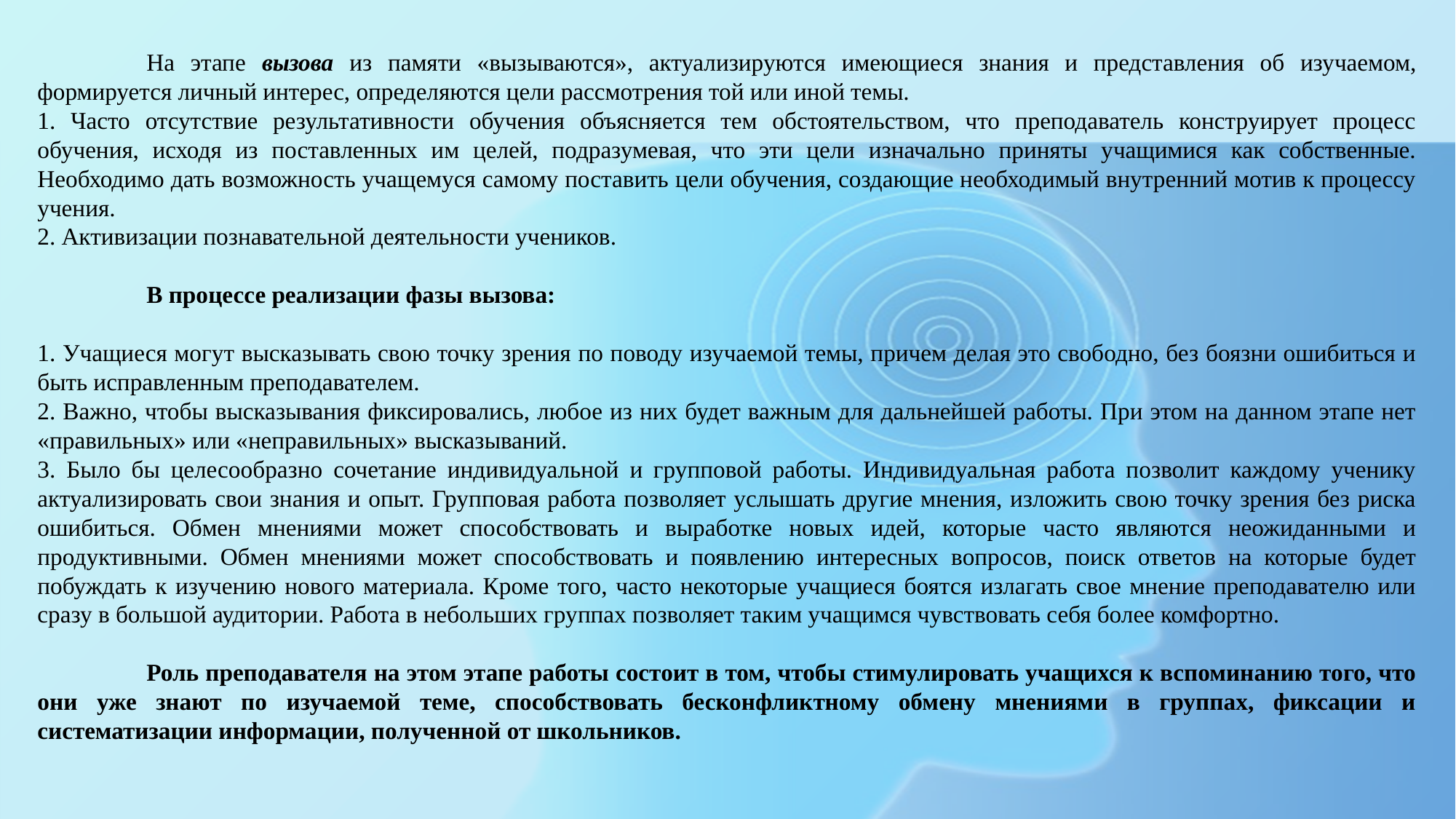

На этапе вызова из памяти «вызываются», актуализируются имеющиеся знания и представления об изучаемом, формируется личный интерес, определяются цели рассмотрения той или иной темы.
1. Часто отсутствие результативности обучения объясняется тем обстоятельством, что преподаватель конструирует процесс обучения, исходя из поставленных им целей, подразумевая, что эти цели изначально приняты учащимися как собственные. Необходимо дать возможность учащемуся самому поставить цели обучения, создающие необходимый внутренний мотив к процессу учения.
2. Активизации познавательной деятельности учеников.

	В процессе реализации фазы вызова:

1. Учащиеся могут высказывать свою точку зрения по поводу изучаемой темы, причем делая это свободно, без боязни ошибиться и быть исправленным преподавателем.
2. Важно, чтобы высказывания фиксировались, любое из них будет важным для дальнейшей работы. При этом на данном этапе нет «правильных» или «неправильных» высказываний.
3. Было бы целесообразно сочетание индивидуальной и групповой работы. Индивидуальная работа позволит каждому ученику актуализировать свои знания и опыт. Групповая работа позволяет услышать другие мнения, изложить свою точку зрения без риска ошибиться. Обмен мнениями может способствовать и выработке новых идей, которые часто являются неожиданными и продуктивными. Обмен мнениями может способствовать и появлению интересных вопросов, поиск ответов на которые будет побуждать к изучению нового материала. Кроме того, часто некоторые учащиеся боятся излагать свое мнение преподавателю или сразу в большой аудитории. Работа в небольших группах позволяет таким учащимся чувствовать себя более комфортно.

	Роль преподавателя на этом этапе работы состоит в том, чтобы стимулировать учащихся к вспоминанию того, что они уже знают по изучаемой теме, способствовать бесконфликтному обмену мнениями в группах, фиксации и систематизации информации, полученной от школьников.